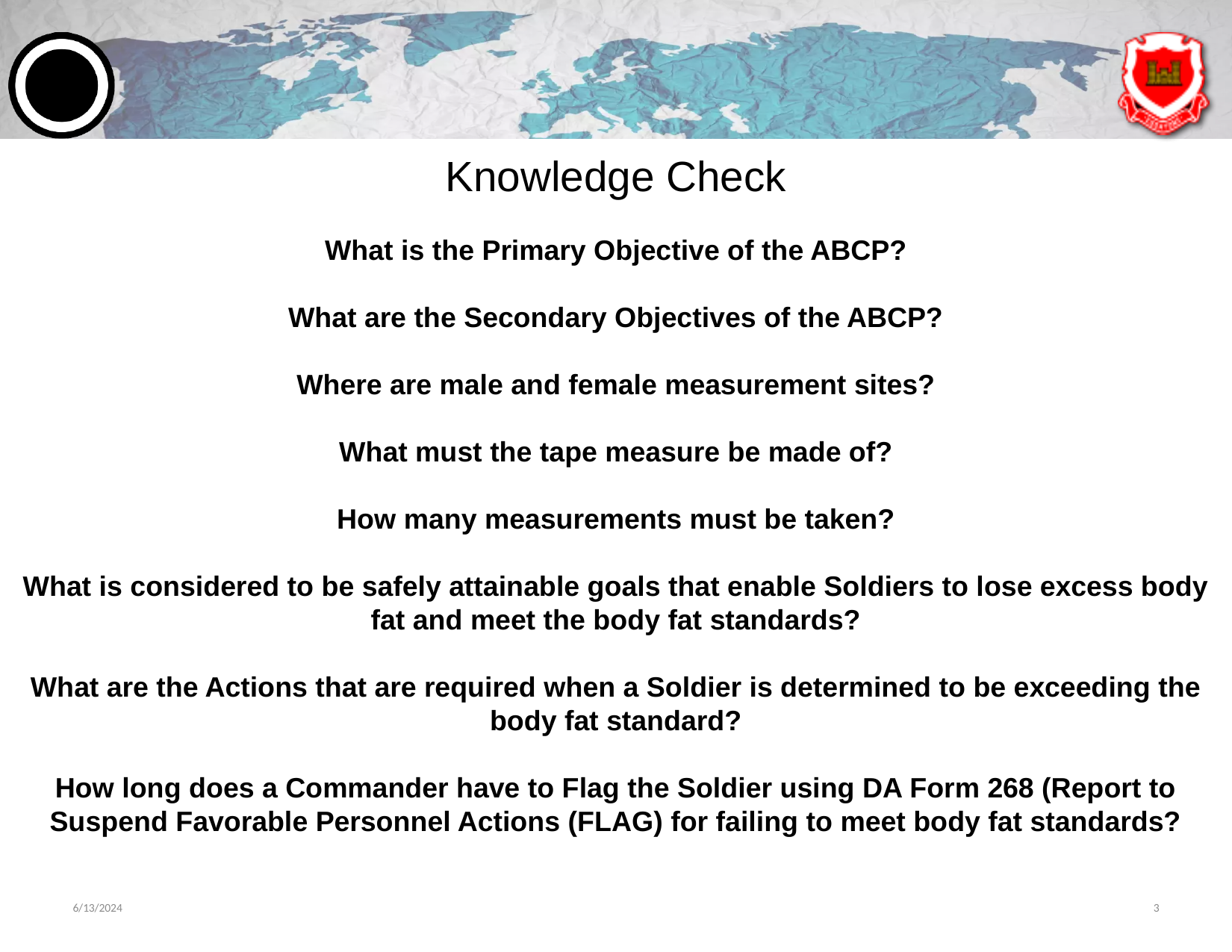

# Knowledge Check
What is the Primary Objective of the ABCP?

What are the Secondary Objectives of the ABCP?

Where are male and female measurement sites?

What must the tape measure be made of?

How many measurements must be taken?

What is considered to be safely attainable goals that enable Soldiers to lose excess body fat and meet the body fat standards?

What are the Actions that are required when a Soldier is determined to be exceeding the body fat standard?

How long does a Commander have to Flag the Soldier using DA Form 268 (Report to Suspend Favorable Personnel Actions (FLAG) for failing to meet body fat standards?
6/13/2024
3